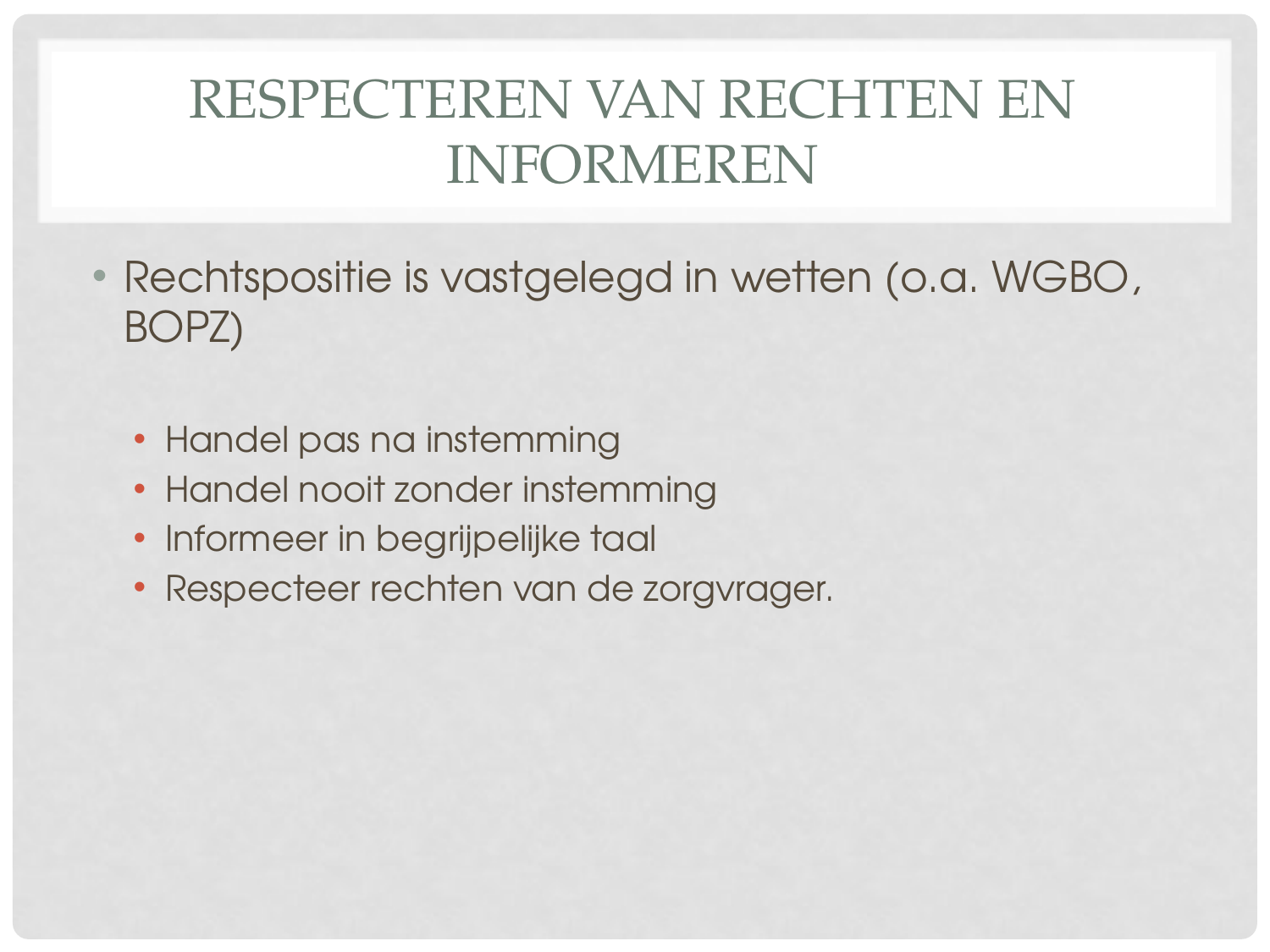

# Respecteren van rechten en informeren
Rechtspositie is vastgelegd in wetten (o.a. WGBO, BOPZ)

Handel pas na instemming
Handel nooit zonder instemming
Informeer in begrijpelijke taal
Respecteer rechten van de zorgvrager.